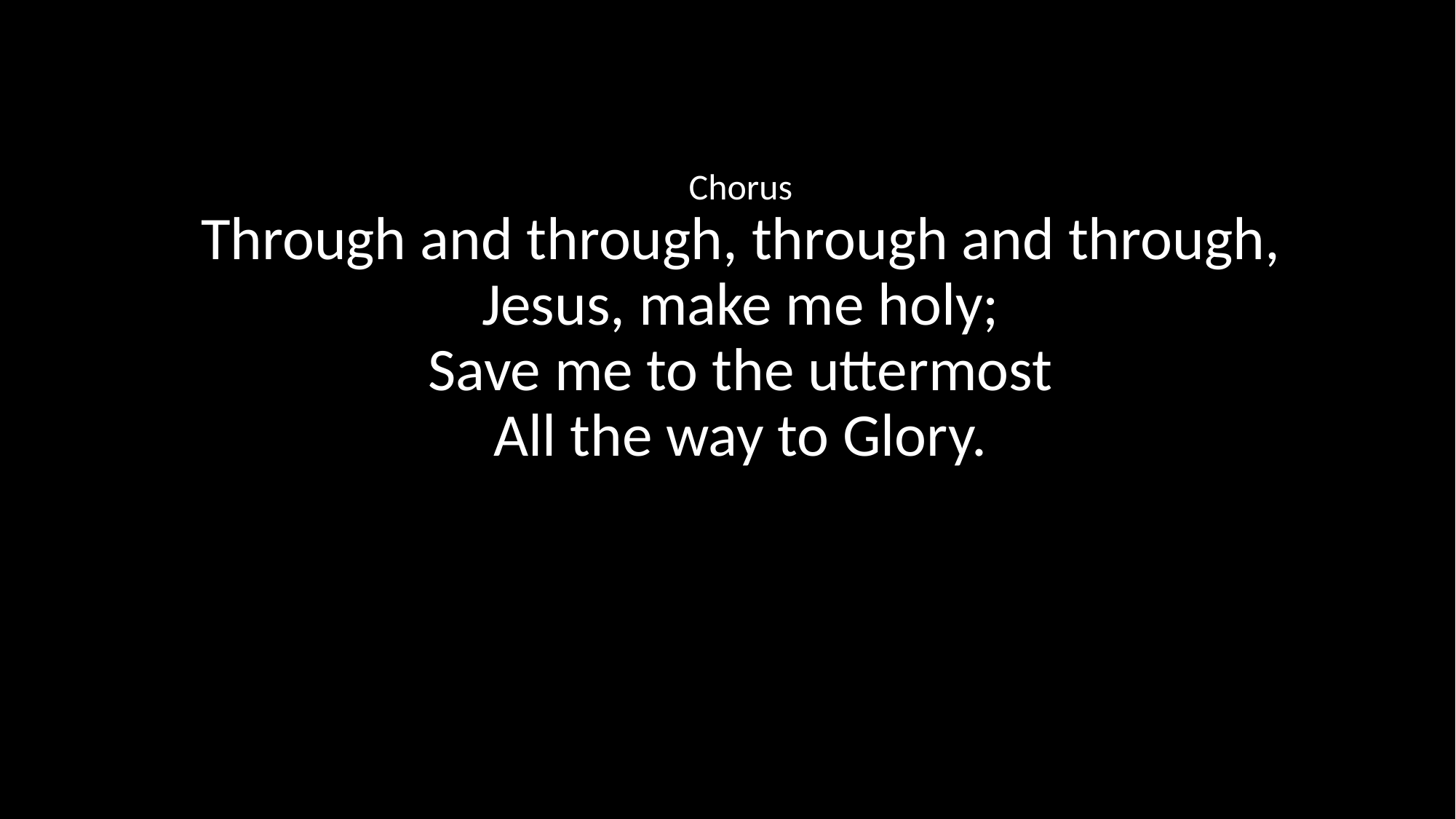

Chorus
Through and through, through and through,
Jesus, make me holy;
Save me to the uttermost
All the way to Glory.